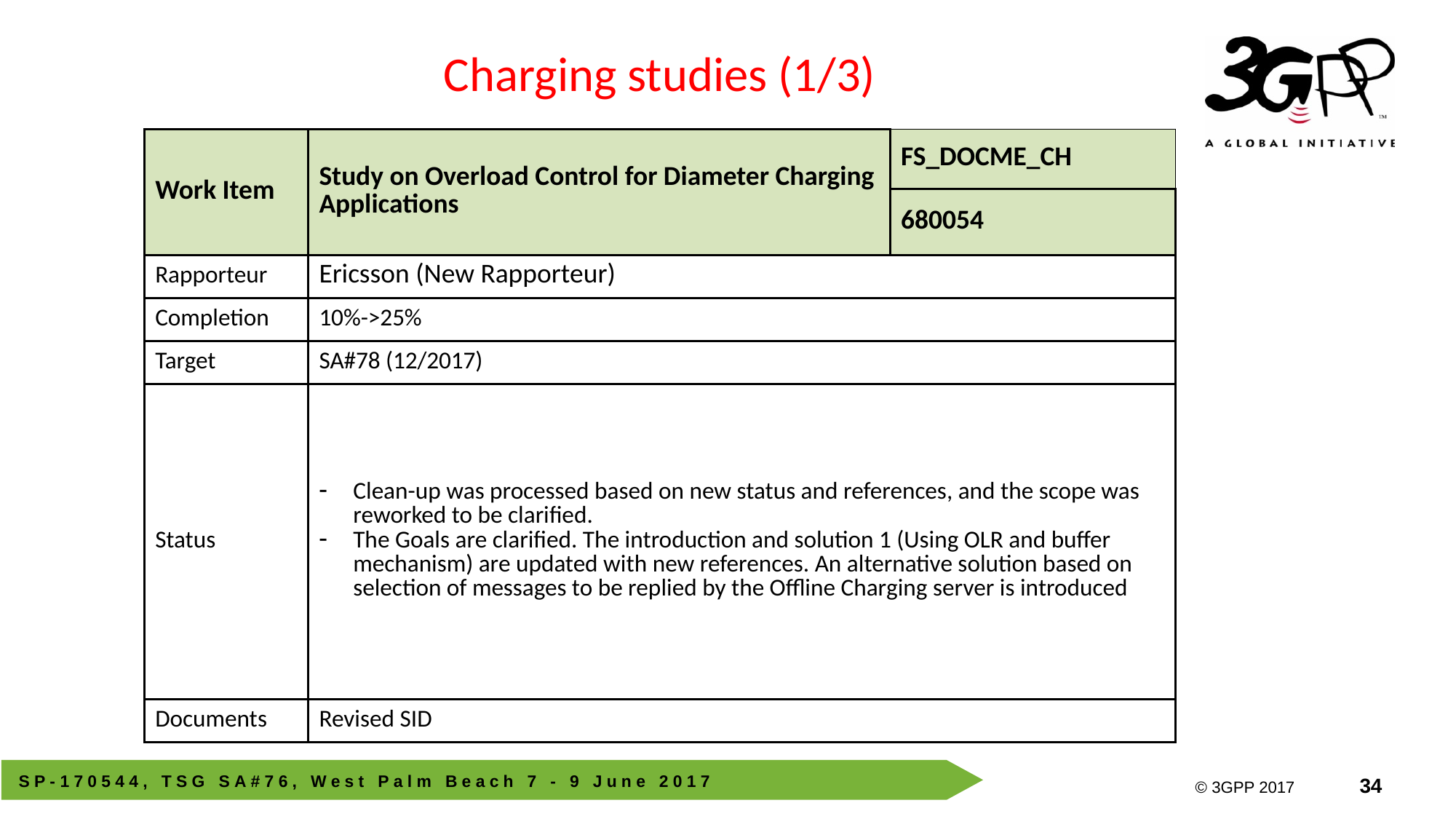

Charging studies (1/3)
| Work Item | Study on Overload Control for Diameter Charging Applications | FS\_DOCME\_CH |
| --- | --- | --- |
|  |  | 680054 |
| Rapporteur | Ericsson (New Rapporteur) |  |
| Completion | 10%->25% |  |
| Target | SA#78 (12/2017) |  |
| Status | Clean-up was processed based on new status and references, and the scope was reworked to be clarified. The Goals are clarified. The introduction and solution 1 (Using OLR and buffer mechanism) are updated with new references. An alternative solution based on selection of messages to be replied by the Offline Charging server is introduced |  |
| Documents | Revised SID |  |